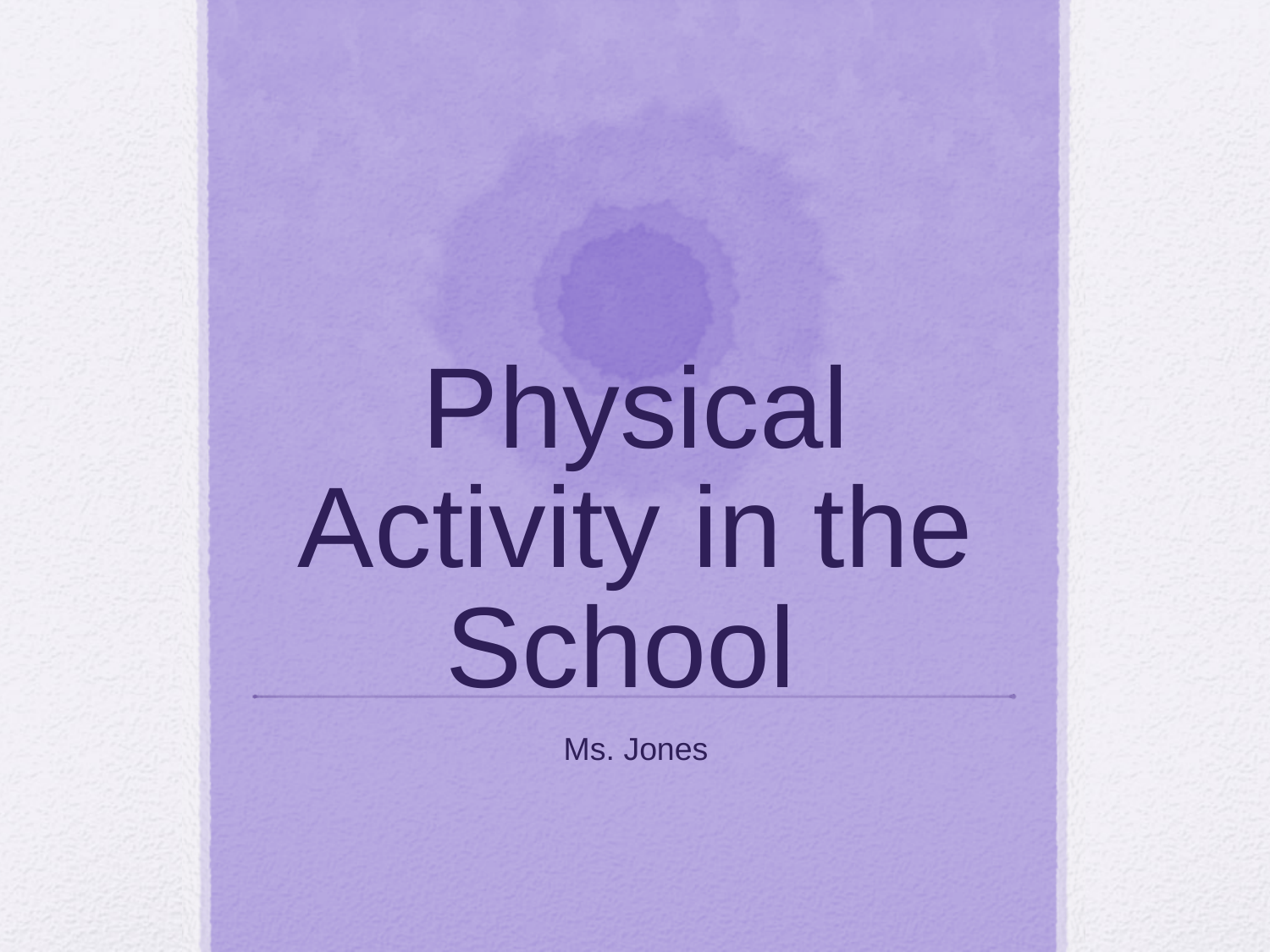

# Physical Activity in the School
Ms. Jones